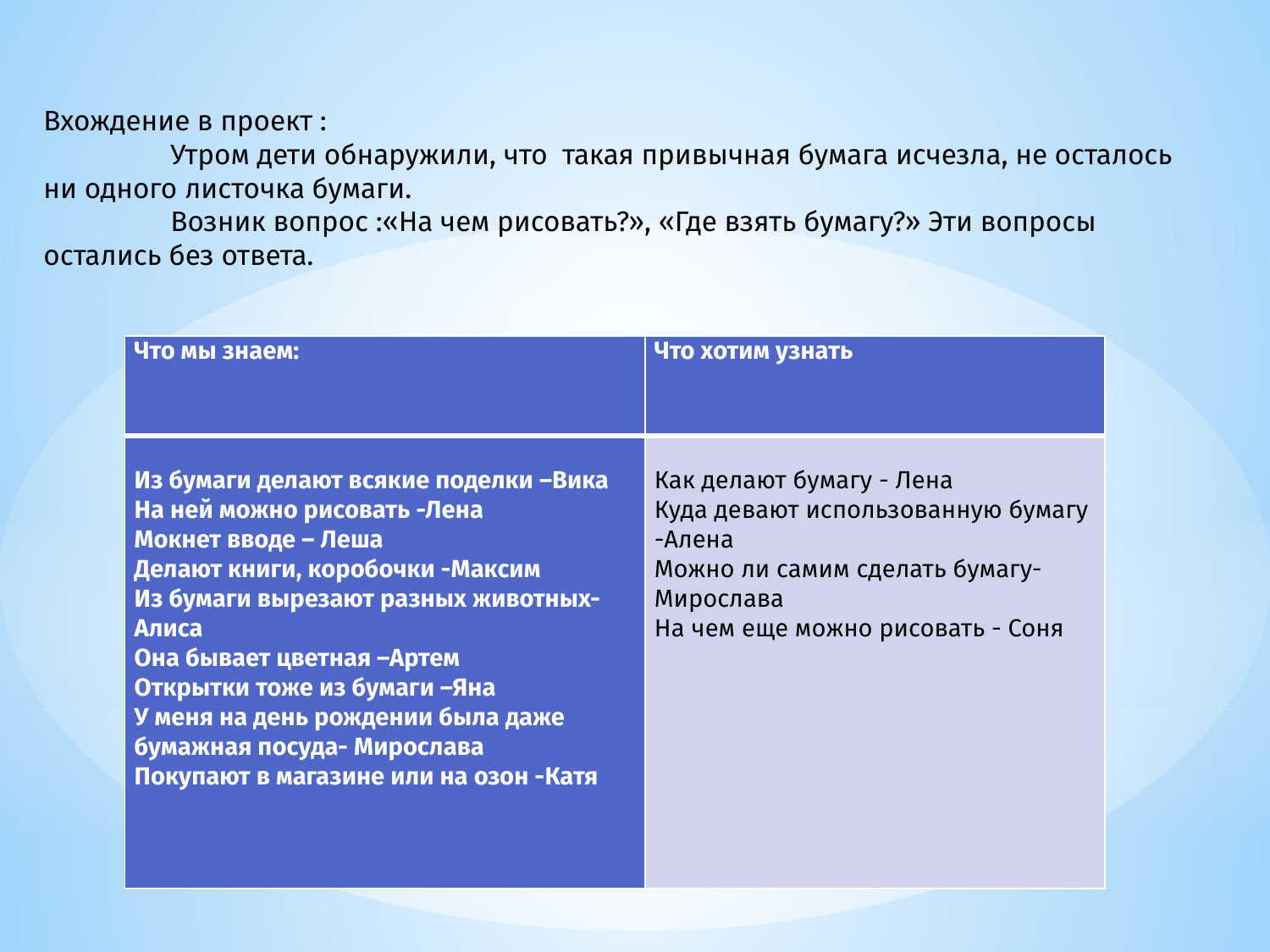

Вхождение в проект :
	Утром дети обнаружили, что  такая привычная бумага исчезла, не осталось ни одного листочка бумаги.
	Возник вопрос :«На чем рисовать?», «Где взять бумагу?» Эти вопросы остались без ответа.

| Что мы знаем: | Что хотим узнать |
| --- | --- |
| Из бумаги делают всякие поделки –Вика На ней можно рисовать -Лена Мокнет вводе – Леша Делают книги, коробочки -Максим Из бумаги вырезают разных животных- Алиса Она бывает цветная –Артем Открытки тоже из бумаги –Яна У меня на день рождении была даже бумажная посуда- Мирослава Покупают в магазине или на озон -Катя | Как делают бумагу - Лена Куда девают использованную бумагу -Алена Можно ли самим сделать бумагу-Мирослава На чем еще можно рисовать - Соня |